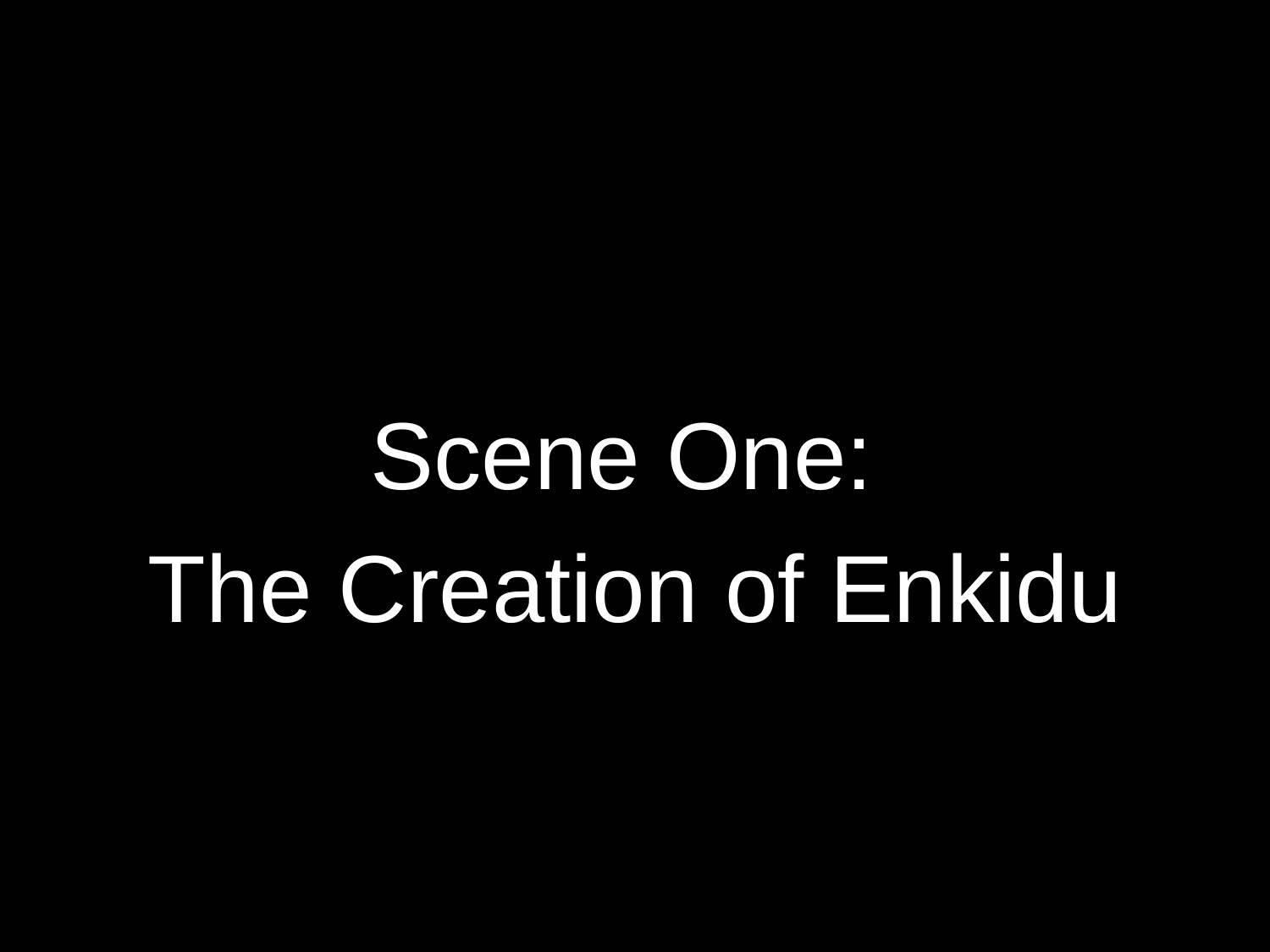

#

Scene One:
The Creation of Enkidu